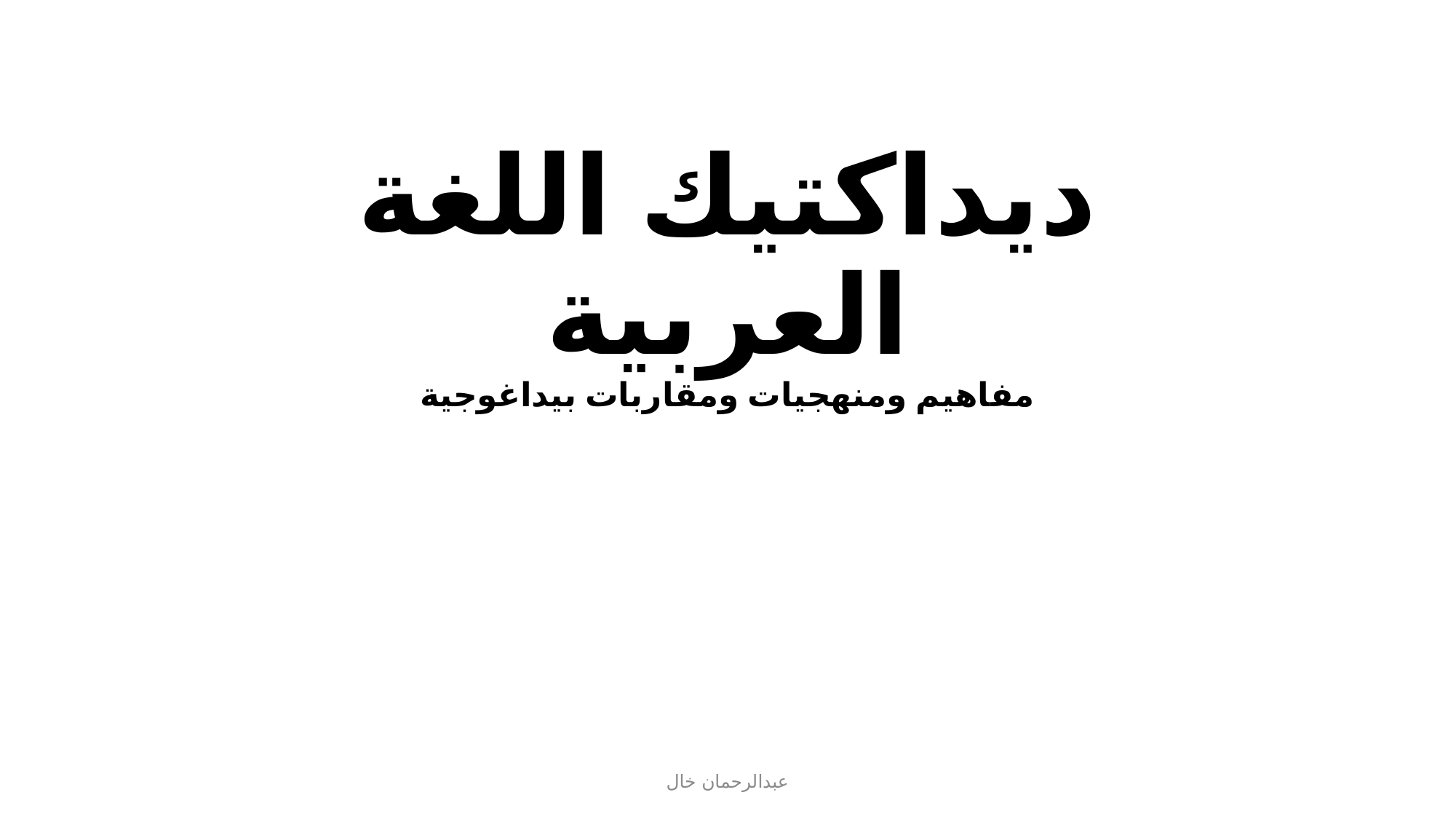

# ديداكتيك اللغة العربية مفاهيم ومنهجيات ومقاربات بيداغوجية

عبدالرحمان خال